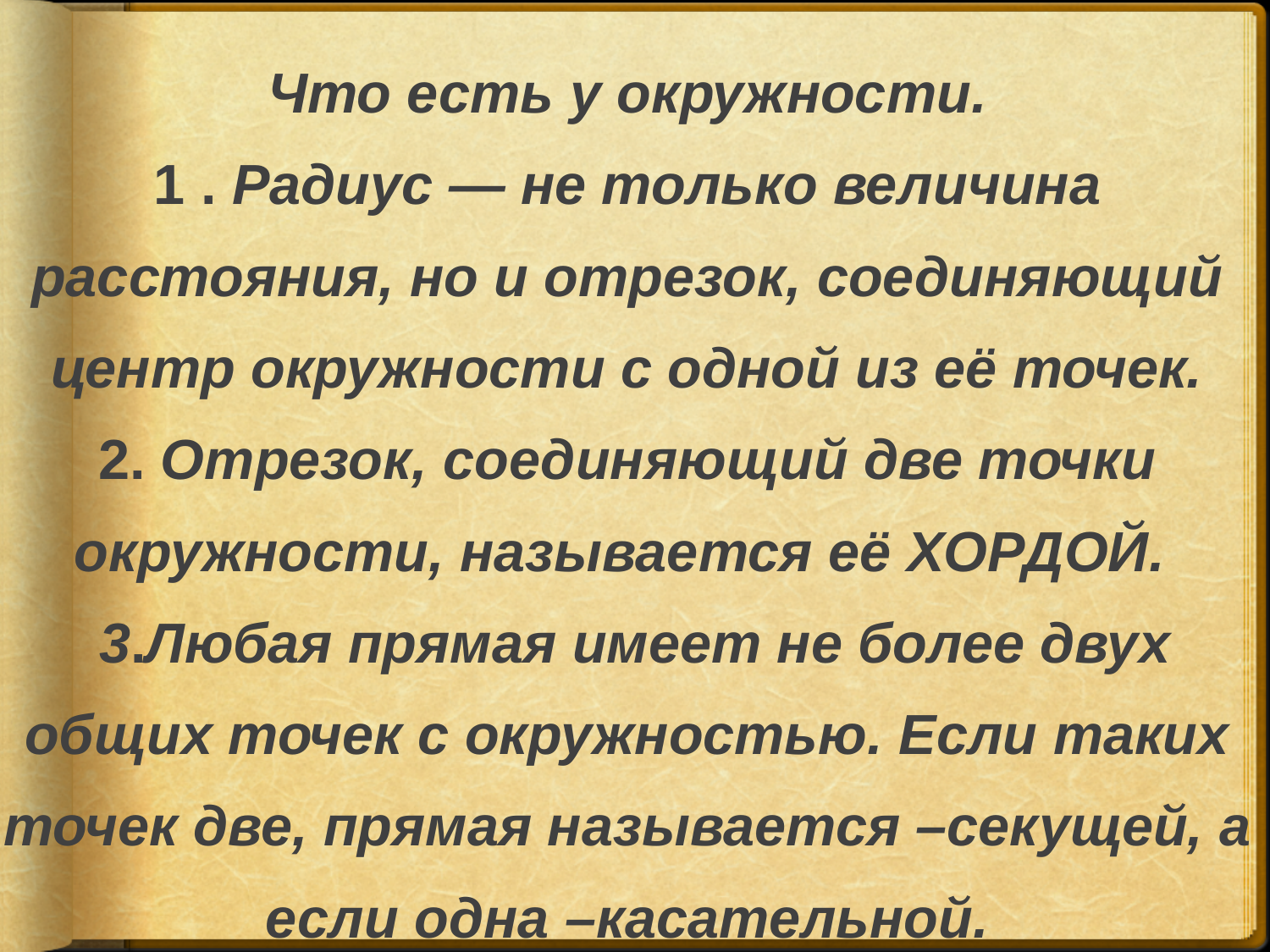

# Что есть у окружности. 1 . Радиус — не только величина расстояния, но и отрезок, соединяющий центр окружности с одной из её точек. 2. Отрезок, соединяющий две точки окружности, называется её хордой. 3.Любая прямая имеет не более двух общих точек с окружностью. Если таких точек две, прямая называется –секущей, a если одна –касательной.